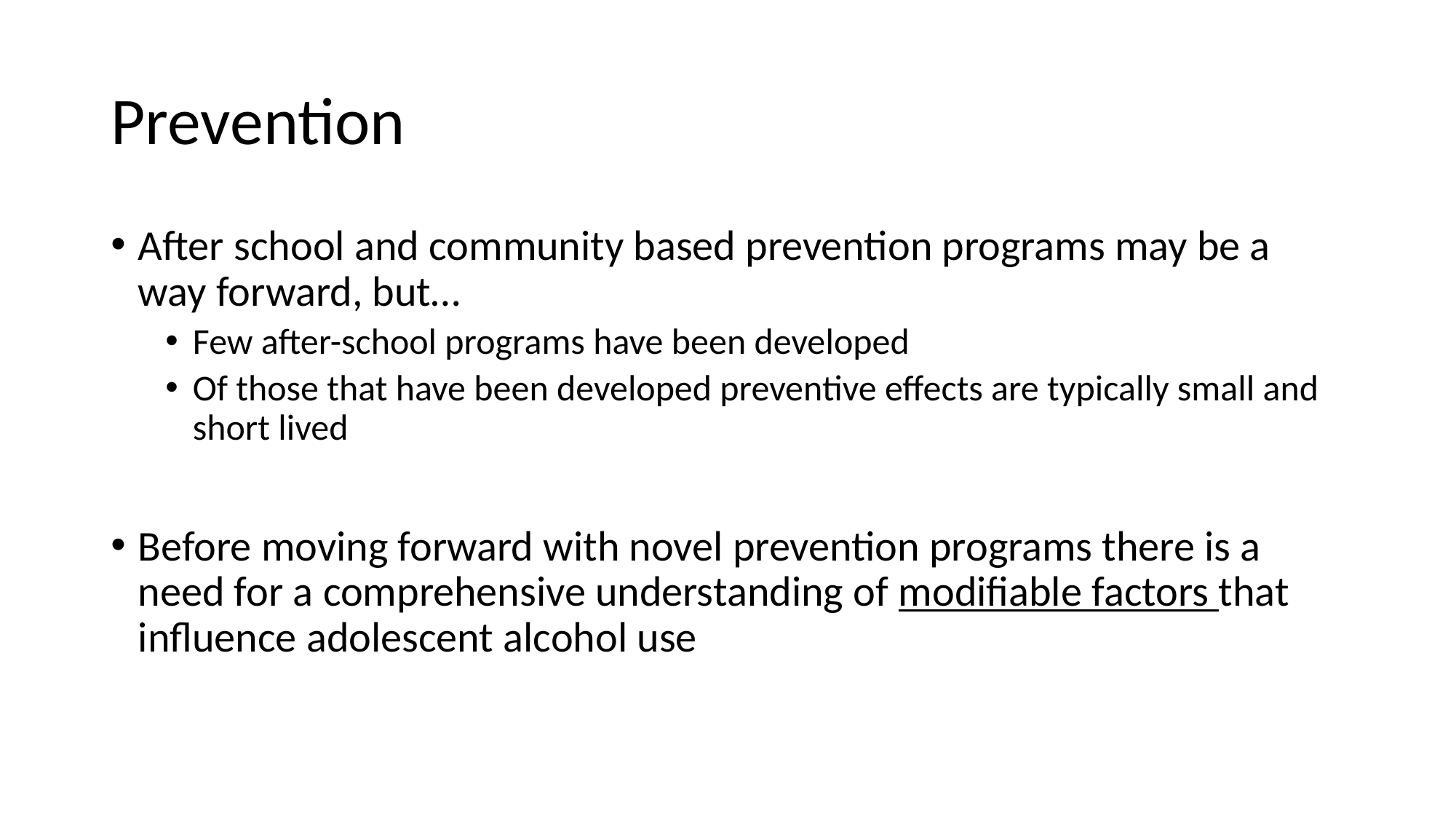

# Prevention
After school and community based prevention programs may be a way forward, but…
Few after-school programs have been developed
Of those that have been developed preventive effects are typically small and short lived

Before moving forward with novel prevention programs there is a need for a comprehensive understanding of modifiable factors that influence adolescent alcohol use